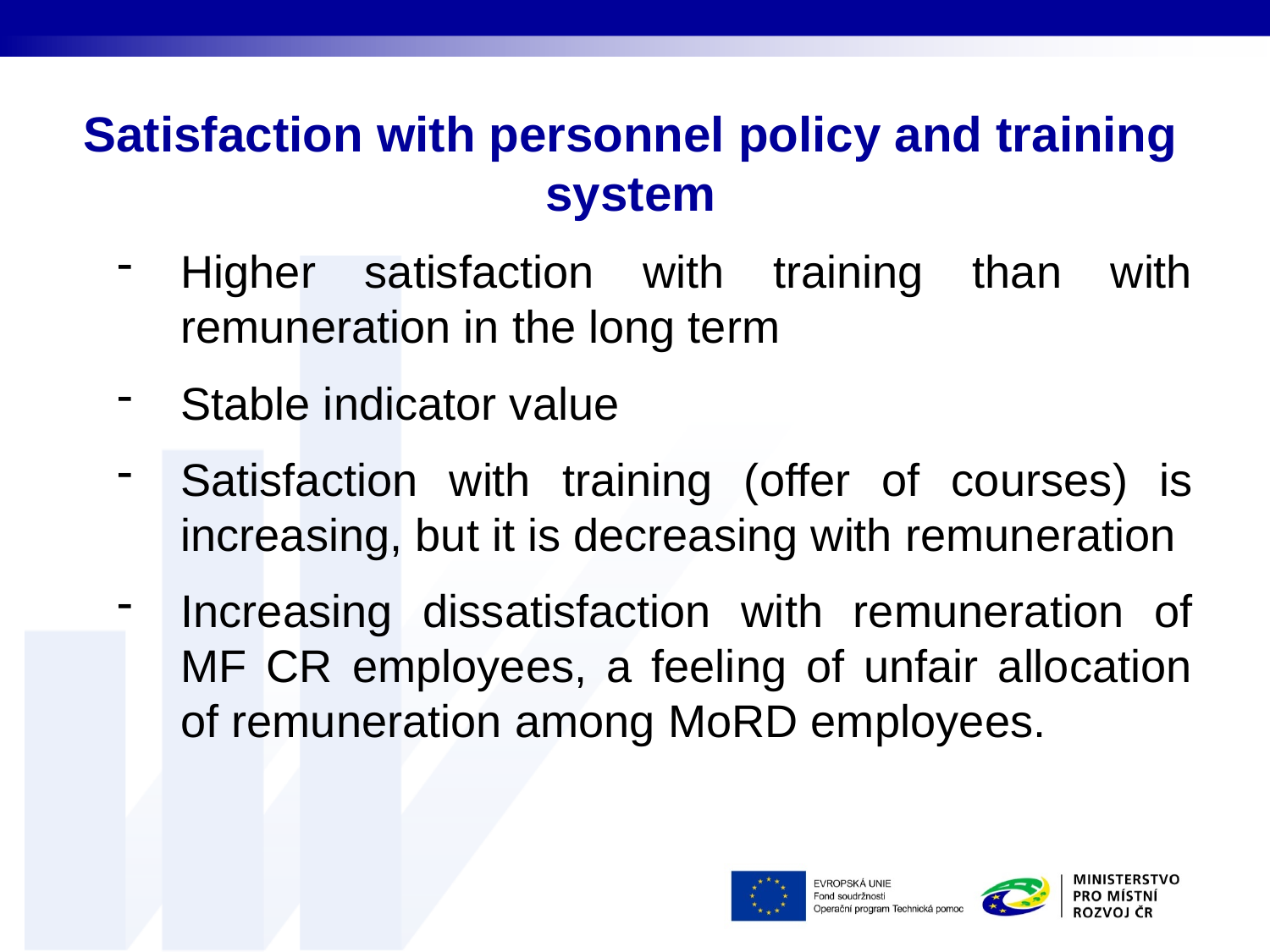

# Satisfaction with personnel policy and training system
Higher satisfaction with training than with remuneration in the long term
Stable indicator value
Satisfaction with training (offer of courses) is increasing, but it is decreasing with remuneration
Increasing dissatisfaction with remuneration of MF CR employees, a feeling of unfair allocation of remuneration among MoRD employees.